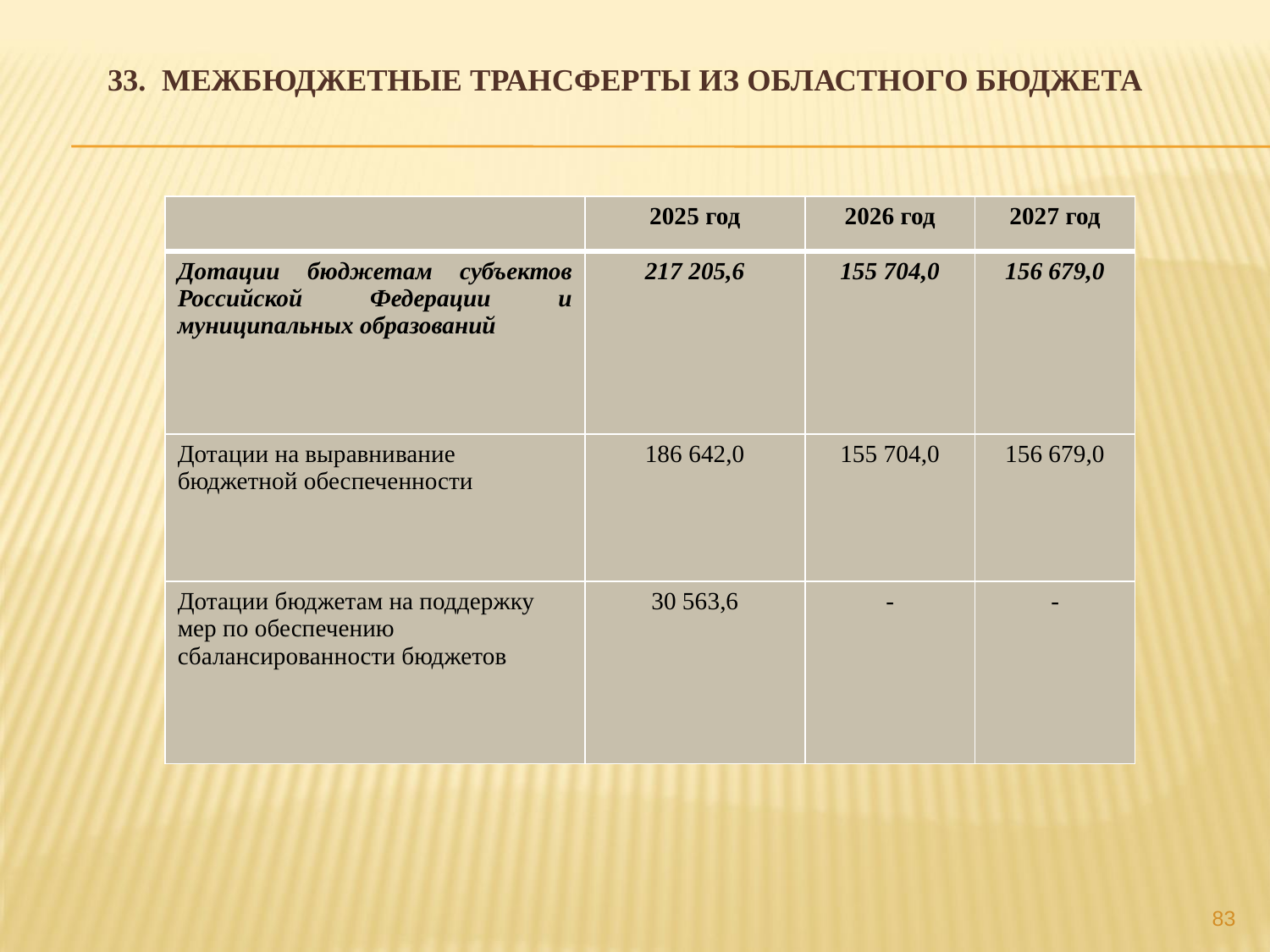

# 33.  Межбюджетные трансферты из областного бюджета
|  | 2025 год | 2026 год | 2027 год |
| --- | --- | --- | --- |
| Дотации бюджетам субъектов Российской Федерации и муниципальных образований | 217 205,6 | 155 704,0 | 156 679,0 |
| Дотации на выравнивание бюджетной обеспеченности | 186 642,0 | 155 704,0 | 156 679,0 |
| Дотации бюджетам на поддержку мер по обеспечению сбалансированности бюджетов | 30 563,6 | - | - |
83